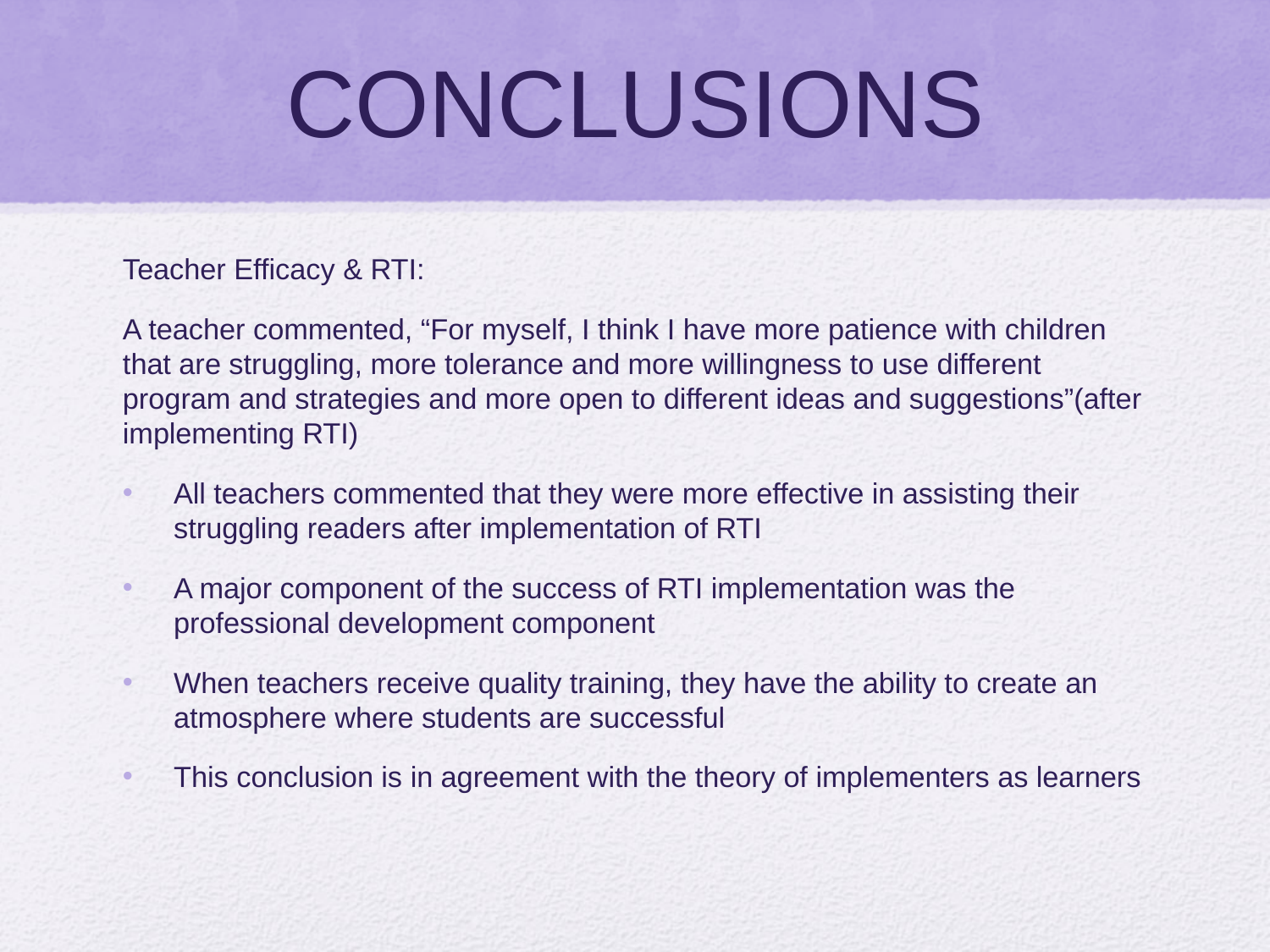

# CONCLUSIONS
Teacher Efficacy & RTI:
A teacher commented, “For myself, I think I have more patience with children that are struggling, more tolerance and more willingness to use different program and strategies and more open to different ideas and suggestions”(after implementing RTI)
All teachers commented that they were more effective in assisting their struggling readers after implementation of RTI
A major component of the success of RTI implementation was the professional development component
When teachers receive quality training, they have the ability to create an atmosphere where students are successful
This conclusion is in agreement with the theory of implementers as learners